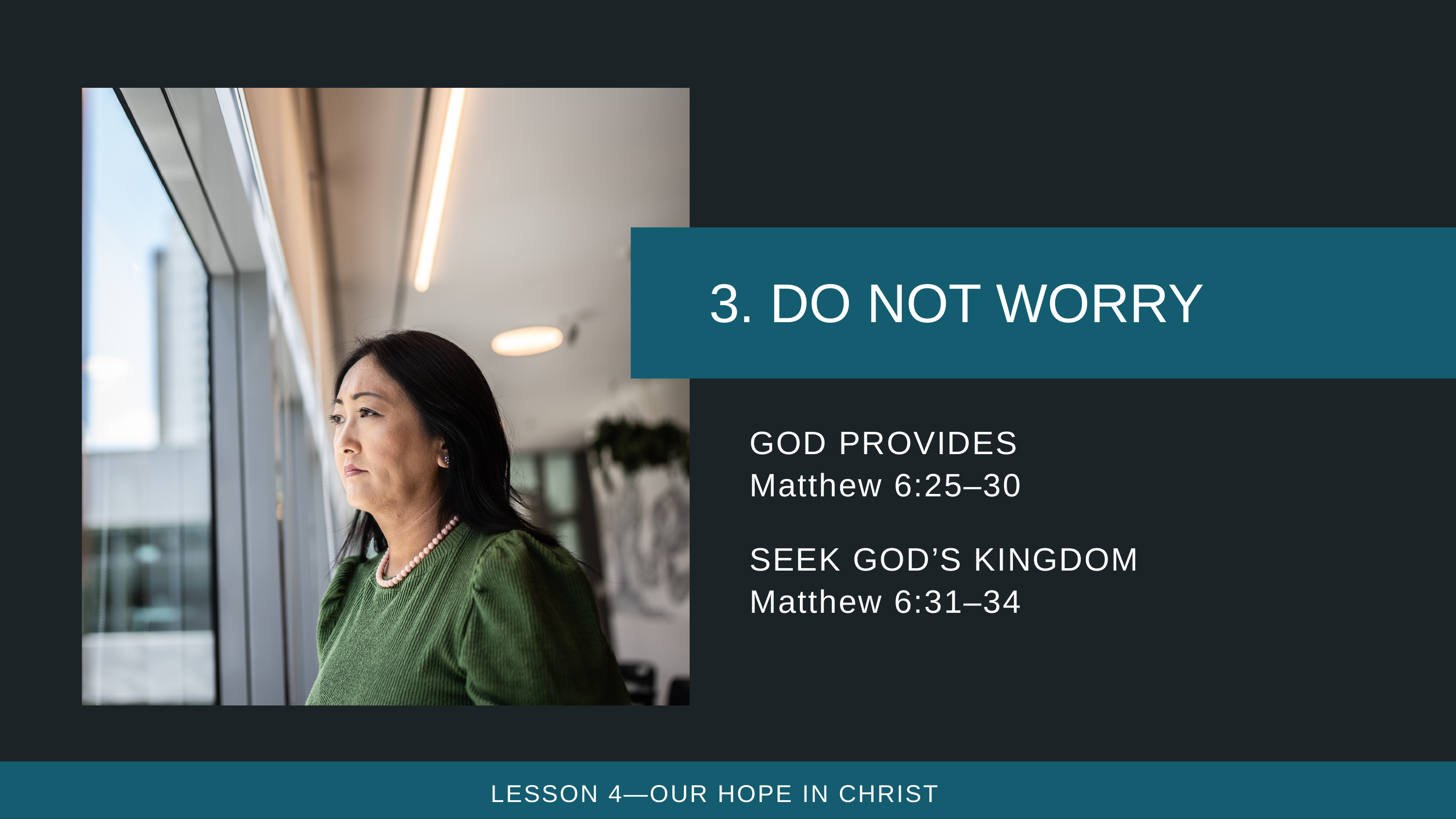

GOD PROVIDES
Matthew 6:25–30

SEEK GOD’S KINGDOM
Matthew 6:31–34